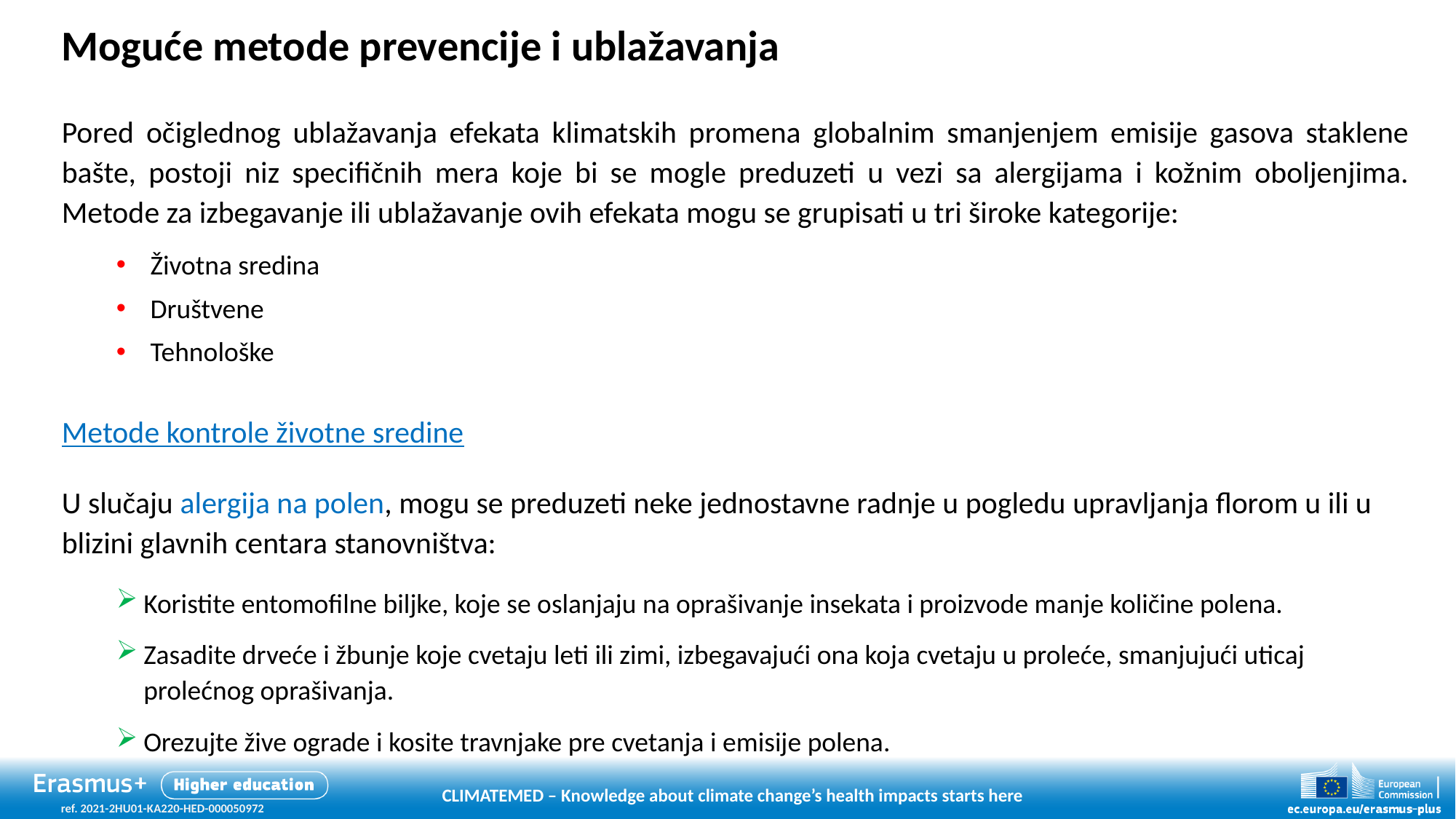

# Moguće metode prevencije i ublažavanja
Pored očiglednog ublažavanja efekata klimatskih promena globalnim smanjenjem emisije gasova staklene bašte, postoji niz specifičnih mera koje bi se mogle preduzeti u vezi sa alergijama i kožnim oboljenjima. Metode za izbegavanje ili ublažavanje ovih efekata mogu se grupisati u tri široke kategorije:
Životna sredina
Društvene
Tehnološke
Metode kontrole životne sredine
U slučaju alergija na polen, mogu se preduzeti neke jednostavne radnje u pogledu upravljanja florom u ili u blizini glavnih centara stanovništva:
Koristite entomofilne biljke, koje se oslanjaju na oprašivanje insekata i proizvode manje količine polena.
Zasadite drveće i žbunje koje cvetaju leti ili zimi, izbegavajući ona koja cvetaju u proleće, smanjujući uticaj prolećnog oprašivanja.
Orezujte žive ograde i kosite travnjake pre cvetanja i emisije polena.